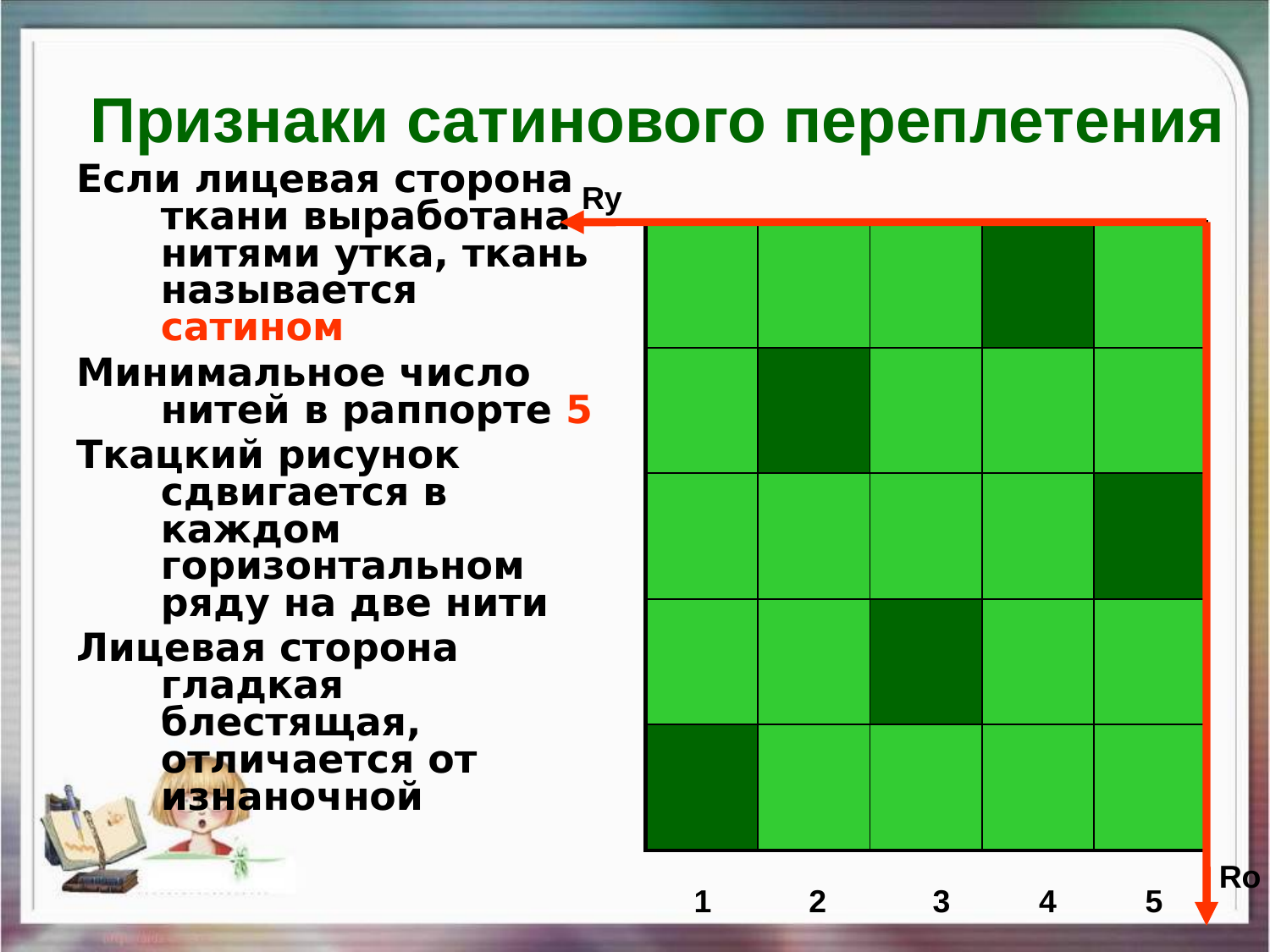

# Признаки сатинового переплетения
Если лицевая сторона ткани выработана нитями утка, ткань называется сатином
Минимальное число нитей в раппорте 5
Ткацкий рисунок сдвигается в каждом горизонтальном ряду на две нити
Лицевая сторона гладкая блестящая, отличается от изнаночной
Ry

|  |  |  |  |  |
| --- | --- | --- | --- | --- |
|  |  |  |  |  |
|  |  |  |  |  |
|  |  |  |  |  |
|  |  |  |  |  |

Ro
1           2            3          4          5